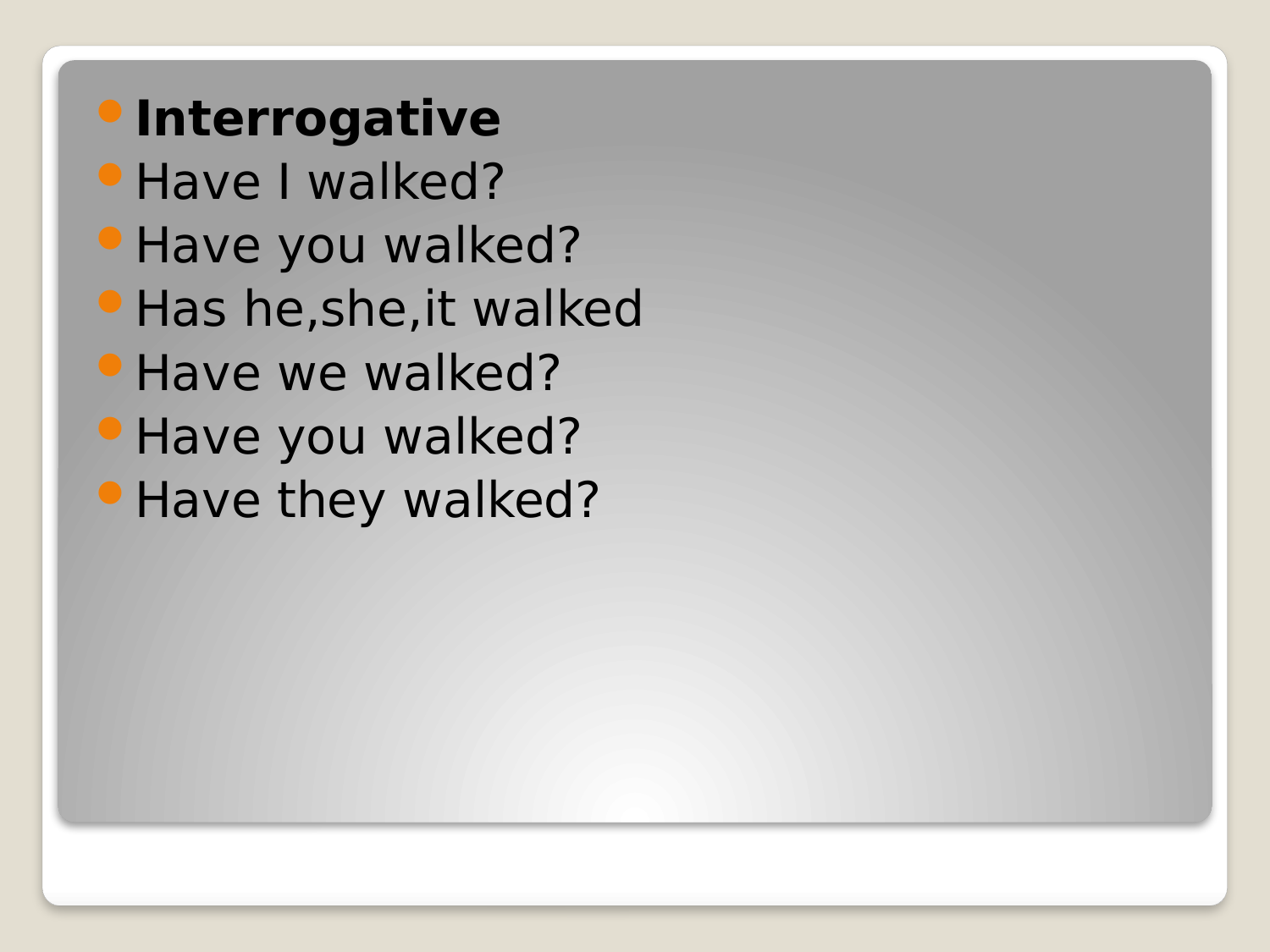

Interrogative
Have I walked?
Have you walked?
Has he,she,it walked
Have we walked?
Have you walked?
Have they walked?

#